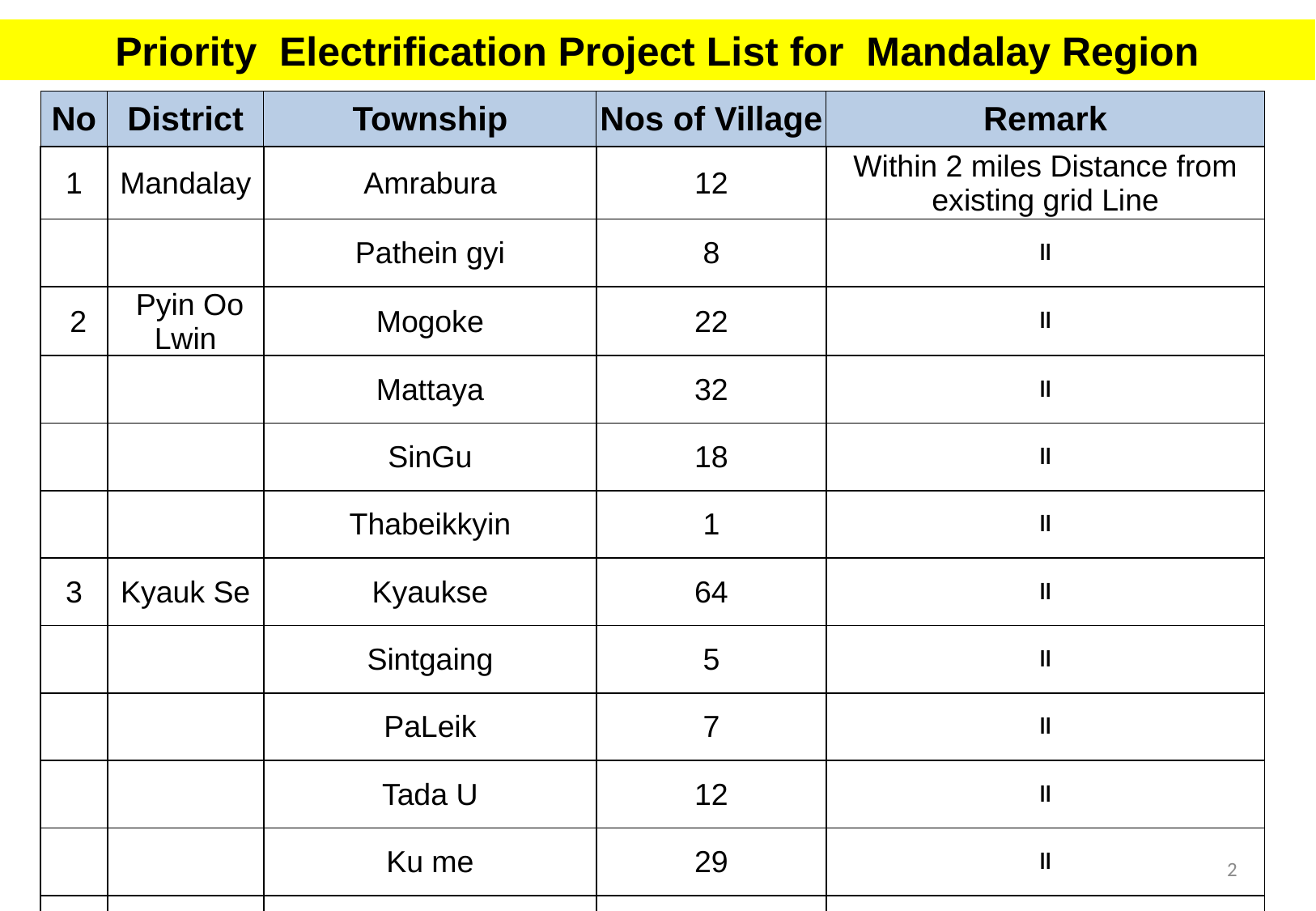

Priority  Electrification Project List for  Mandalay Region
| No | District | Township | Nos of Village | Remark |
| --- | --- | --- | --- | --- |
| 1 | Mandalay | Amrabura | 12 | Within 2 miles Distance from existing grid Line |
|  |  | Pathein gyi | 8 | ။ |
| 2 | Pyin Oo Lwin | Mogoke | 22 | ။ |
|  |  | Mattaya | 32 | ။ |
|  |  | SinGu | 18 | ။ |
|  |  | Thabeikkyin | 1 | ။ |
| 3 | Kyauk Se | Kyaukse | 64 | ။ |
|  |  | Sintgaing | 5 | ။ |
|  |  | PaLeik | 7 | ။ |
|  |  | Tada U | 12 | ။ |
|  |  | Ku me | 29 | ။ |
|  |  | Myitta | 18 | ။ |
2